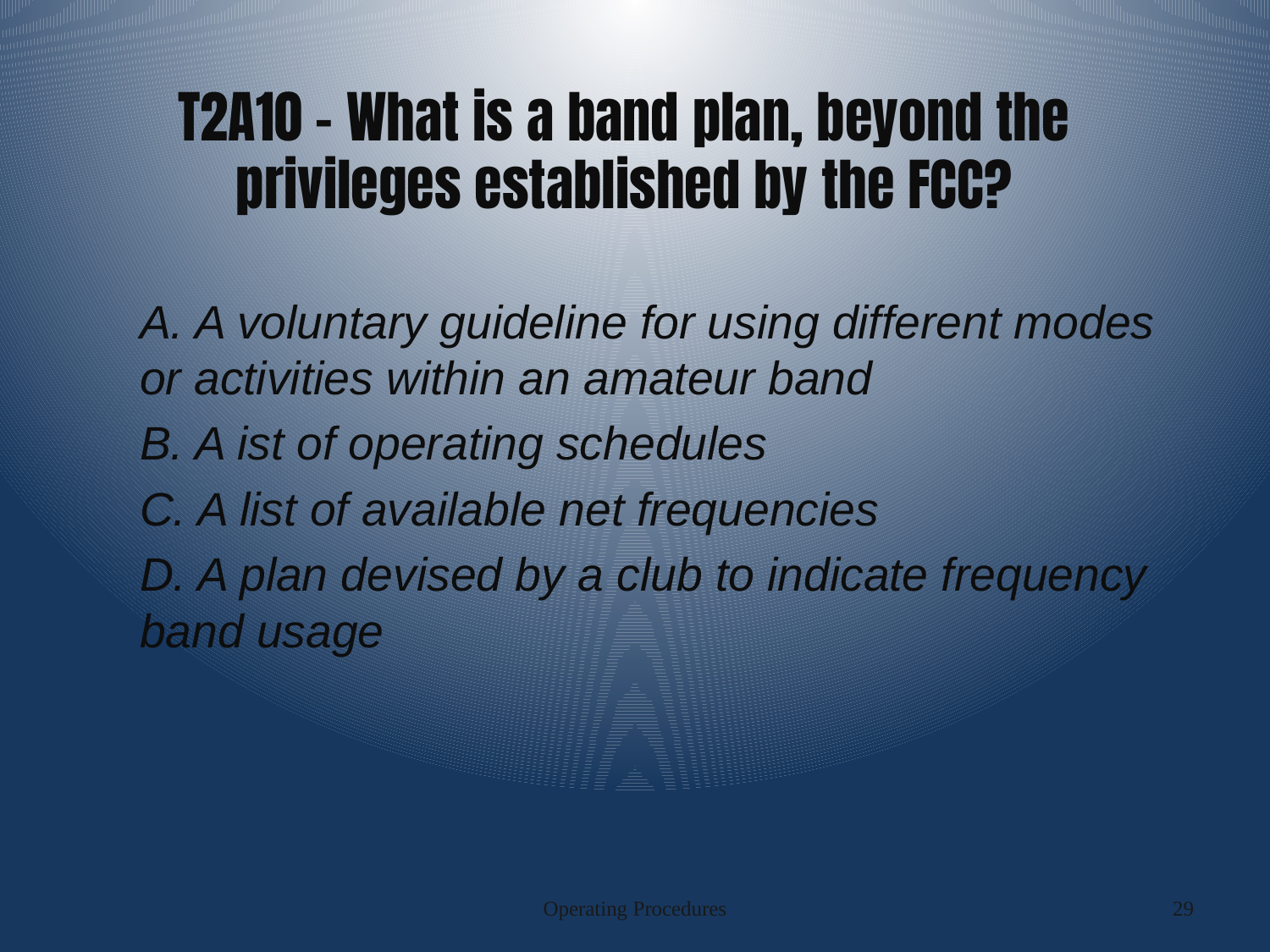

# T2A10 - What is a band plan, beyond the privileges established by the FCC?
A. A voluntary guideline for using different modes or activities within an amateur band
B. A ist of operating schedules
C. A list of available net frequencies
D. A plan devised by a club to indicate frequency band usage

Operating Procedures
29